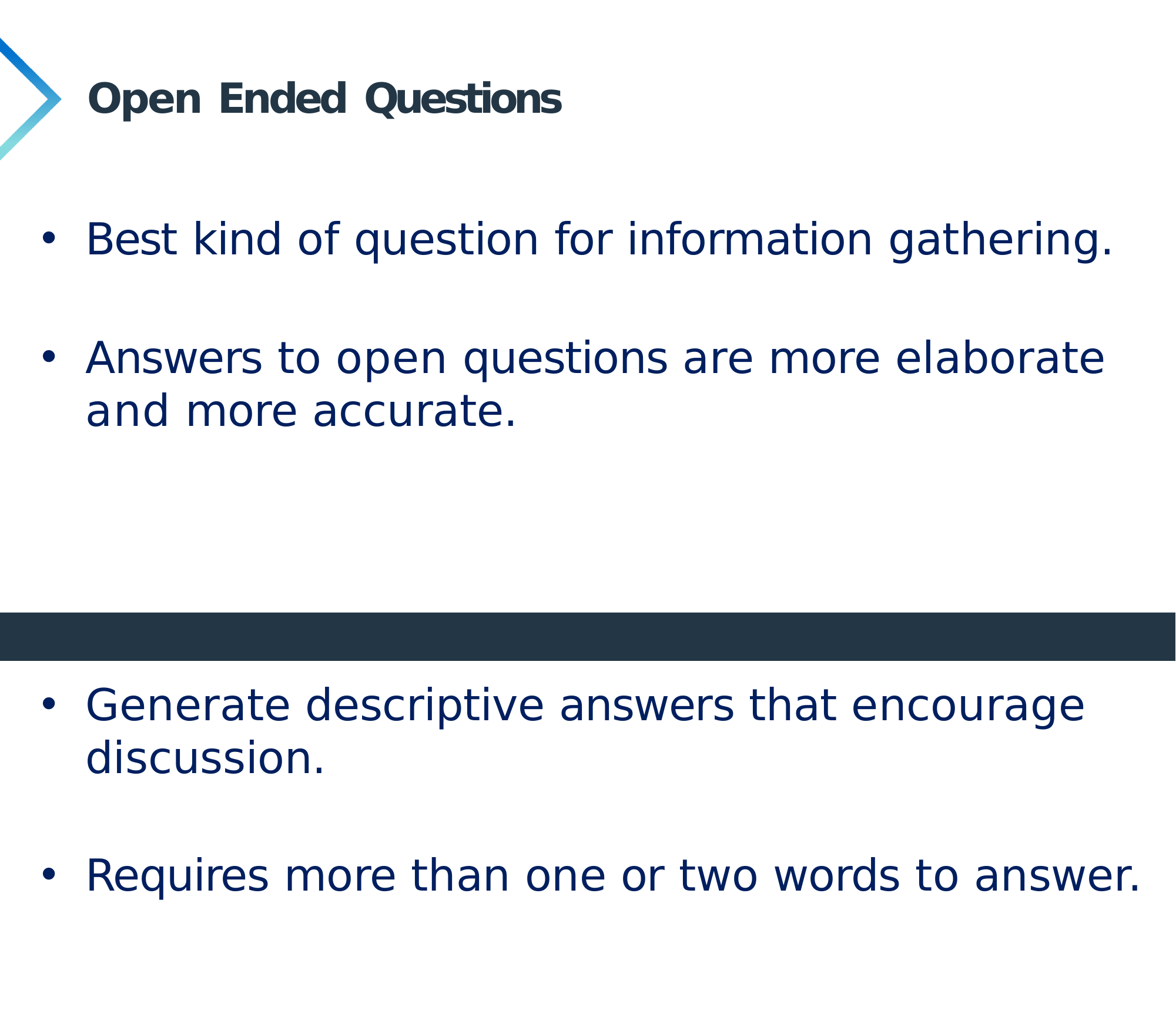

# Open Ended Questions
Best kind of question for information gathering.

Answers to open questions are more elaborate and more accurate.

Generate descriptive answers that encourage discussion.

Requires more than one or two words to answer.